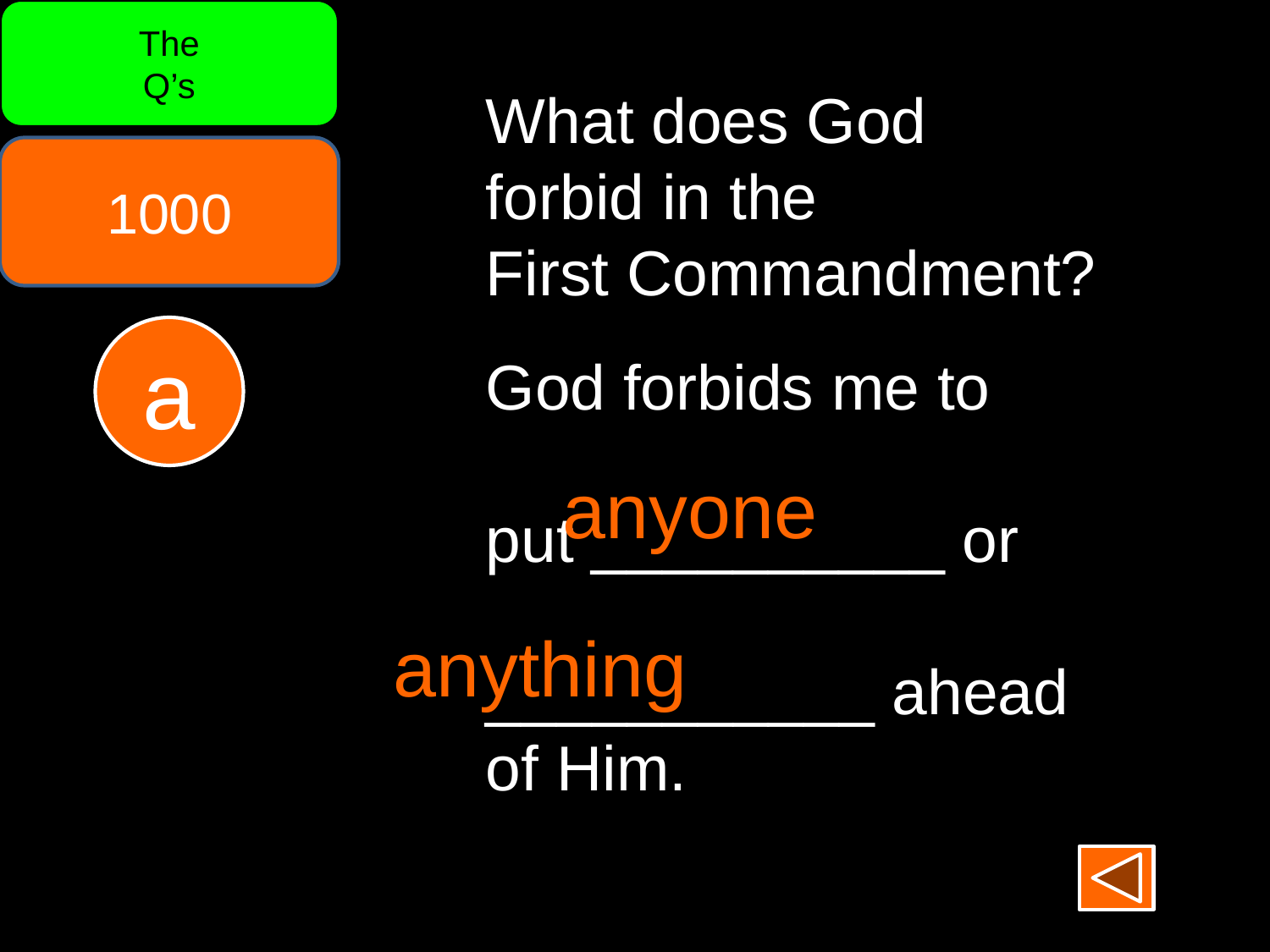

The
Q’s
What does God
forbid in the
First Commandment?

God forbids me to

put __________ or

___________ ahead
of Him.
1000
a
anyone
anything